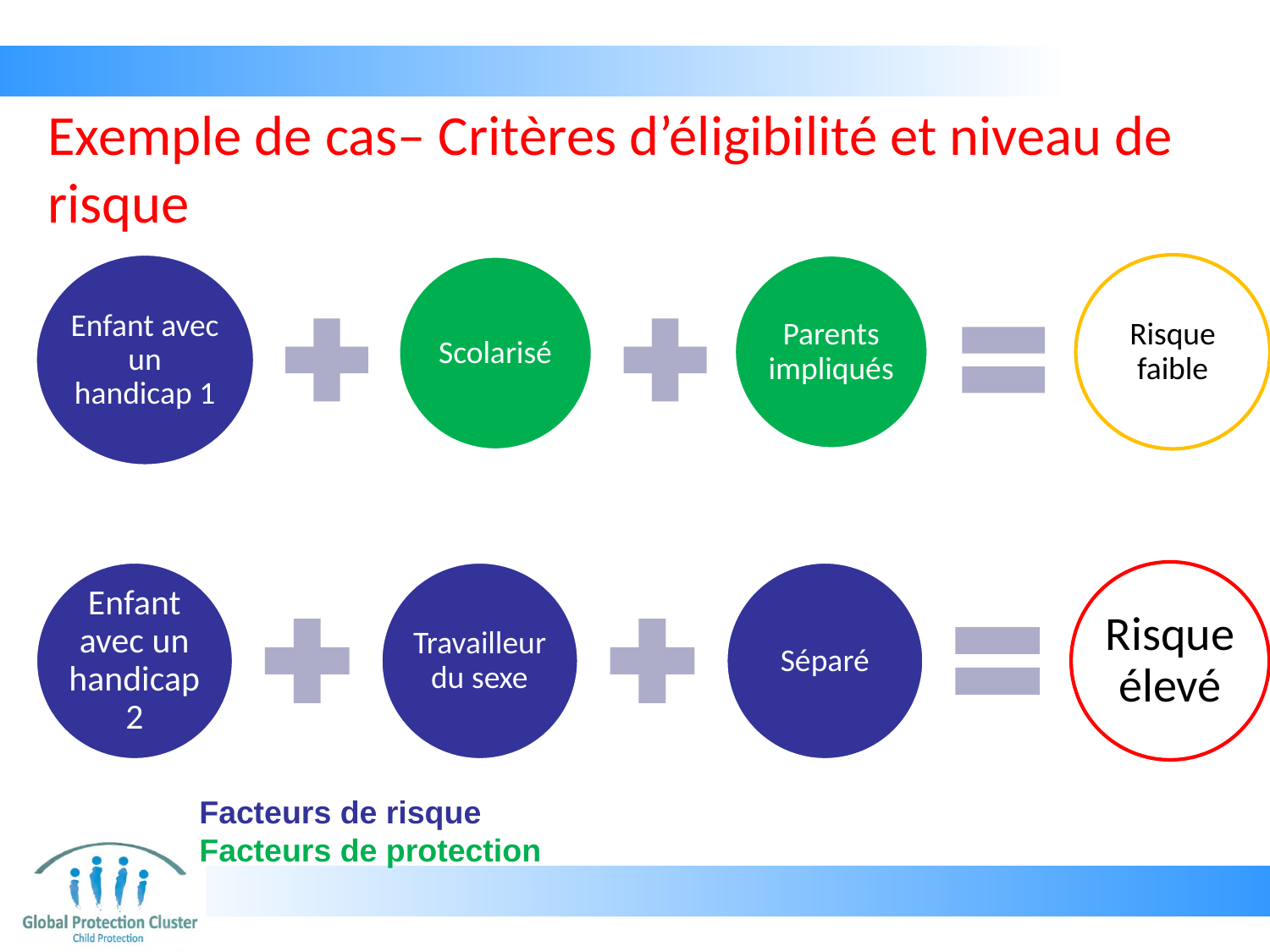

# Exemple de cas– Critères d’éligibilité et niveau de risque
Enfant avec un handicap 1

Risque faible

Scolarisé

Parents impliqués
Enfant avec un handicap 2

Travailleur du sexe

Séparé

Risque élevé
Facteurs de risque
Facteurs de protection